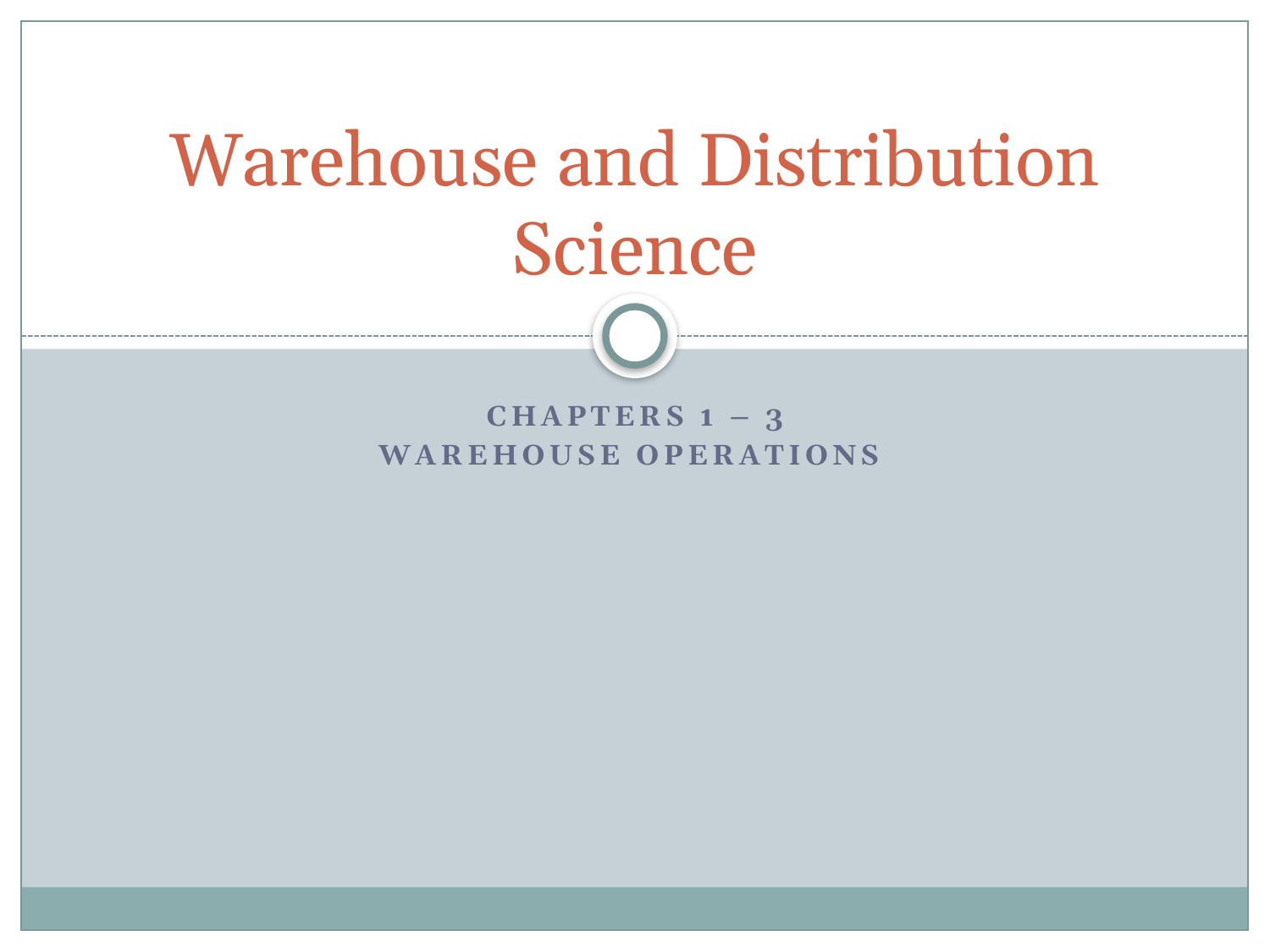

# Warehouse and Distribution Science
Chapters 1 – 3
Warehouse operations